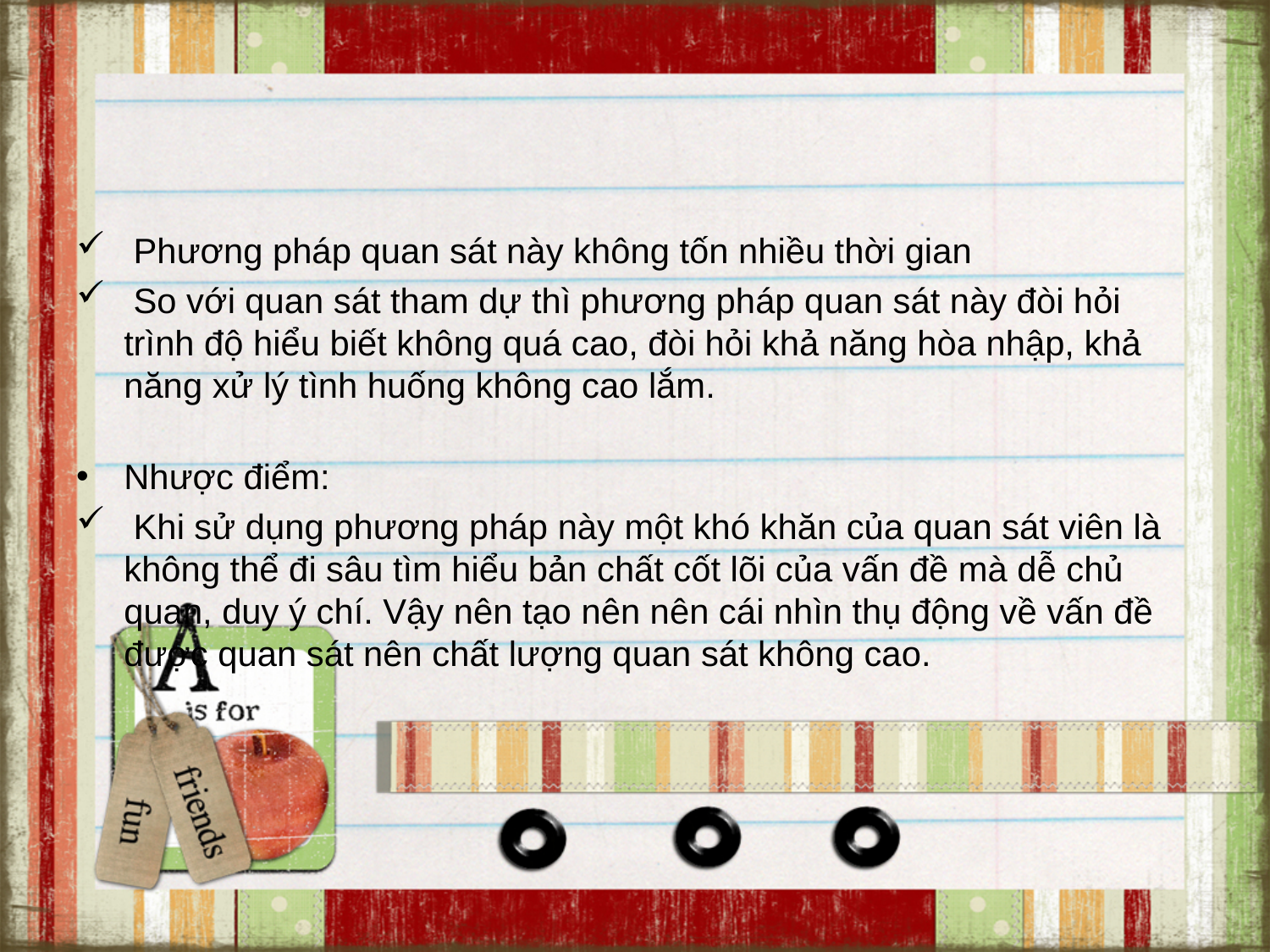

#
 Phương pháp quan sát này không tốn nhiều thời gian
 So với quan sát tham dự thì phương pháp quan sát này đòi hỏi trình độ hiểu biết không quá cao, đòi hỏi khả năng hòa nhập, khả năng xử lý tình huống không cao lắm.
Nhược điểm:
 Khi sử dụng phương pháp này một khó khăn của quan sát viên là không thể đi sâu tìm hiểu bản chất cốt lõi của vấn đề mà dễ chủ quan, duy ý chí. Vậy nên tạo nên nên cái nhìn thụ động về vấn đề được quan sát nên chất lượng quan sát không cao.